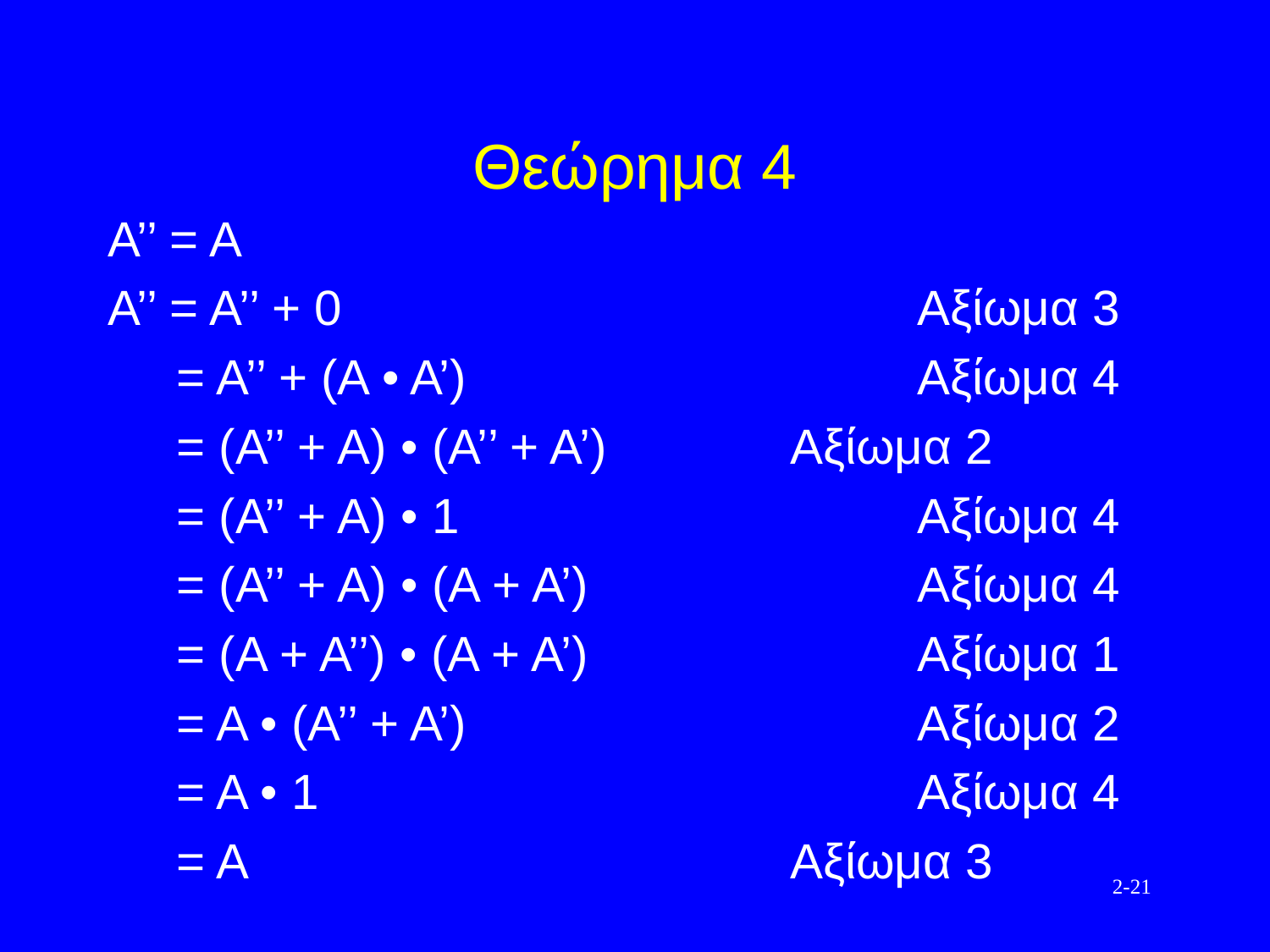

# Θεώρημα 4
Α’’ = Α
Α’’ = Α’’ + 0					Αξίωμα 3
     = Α’’ + (Α • Α’)				Αξίωμα 4
     = (Α’’ + Α) • (Α’’ + Α’)		Αξίωμα 2
     = (Α’’ + Α) • 1				Αξίωμα 4
     = (Α’’ + Α) • (Α + Α’)			Αξίωμα 4
     = (Α + Α’’) • (Α + Α’)			Αξίωμα 1
     = Α • (Α’’ + Α’)				Αξίωμα 2
     = Α • 1					Αξίωμα 4
     = Α					Αξίωμα 3